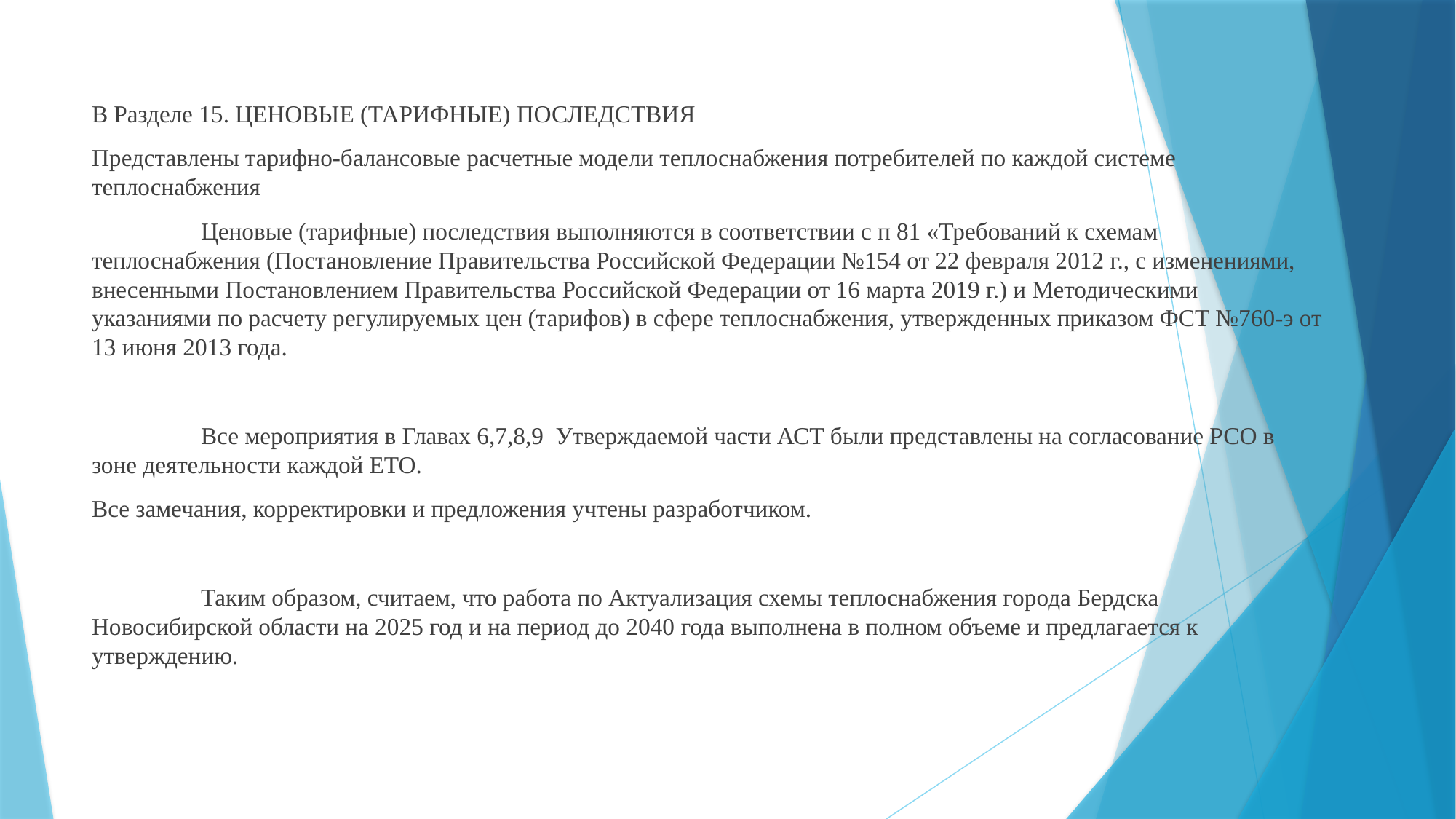

В Разделе 15. ЦЕНОВЫЕ (ТАРИФНЫЕ) ПОСЛЕДСТВИЯ
Представлены тарифно-балансовые расчетные модели теплоснабжения потребителей по каждой системе теплоснабжения
	Ценовые (тарифные) последствия выполняются в соответствии с п 81 «Требований к схемам теплоснабжения (Постановление Правительства Российской Федерации №154 от 22 февраля 2012 г., с изменениями, внесенными Постановлением Правительства Российской Федерации от 16 марта 2019 г.) и Методическими указаниями по расчету регулируемых цен (тарифов) в сфере теплоснабжения, утвержденных приказом ФСТ №760-э от 13 июня 2013 года.

	Все мероприятия в Главах 6,7,8,9  Утверждаемой части АСТ были представлены на согласование РСО в зоне деятельности каждой ЕТО.
Все замечания, корректировки и предложения учтены разработчиком.

	Таким образом, считаем, что работа по Актуализация схемы теплоснабжения города Бердска Новосибирской области на 2025 год и на период до 2040 года выполнена в полном объеме и предлагается к утверждению.